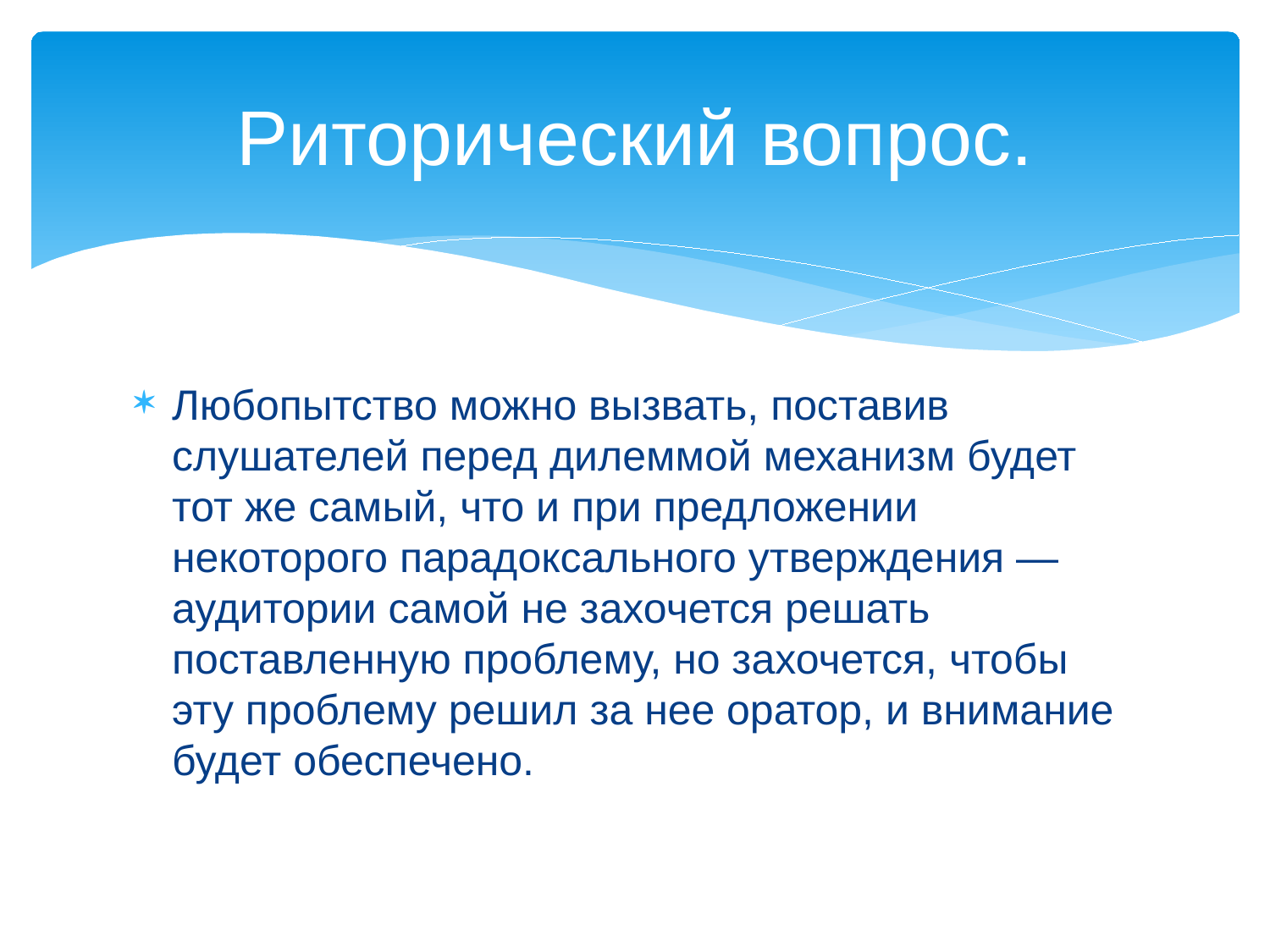

# Риторический вопрос.
Любопытство можно вызвать, поставив слушателей перед дилеммой механизм будет тот же самый, что и при предложении некоторого парадоксального утверждения — аудитории самой не захочется решать поставленную проблему, но захочется, чтобы эту проблему решил за нее оратор, и внимание будет обеспечено.